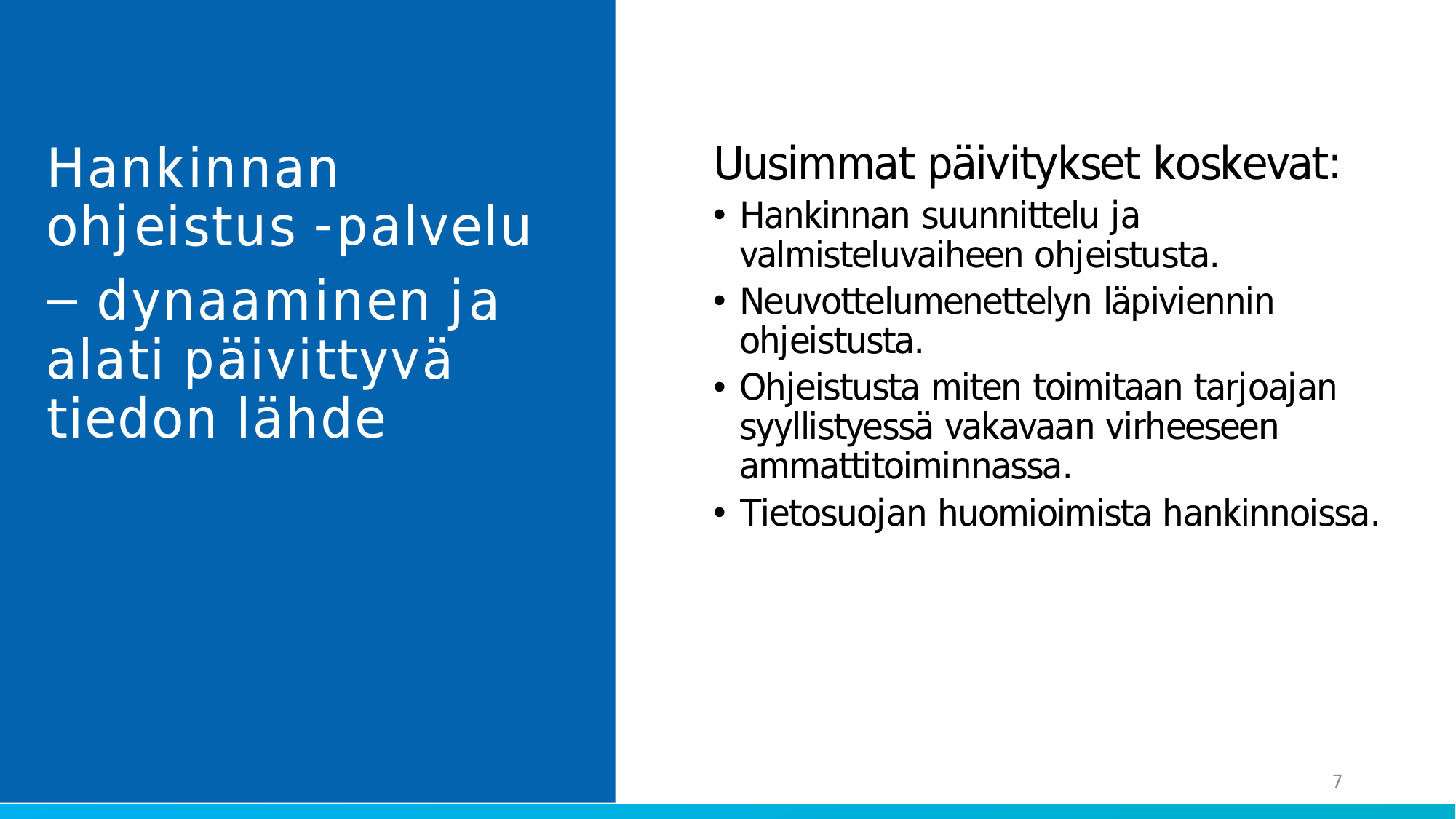

Hankinnan ohjeistus -palvelu
– dynaaminen ja alati päivittyvä tiedon lähde
Uusimmat päivitykset koskevat:
Hankinnan suunnittelu ja valmisteluvaiheen ohjeistusta.
Neuvottelumenettelyn läpiviennin ohjeistusta.
Ohjeistusta miten toimitaan tarjoajan syyllistyessä vakavaan virheeseen ammattitoiminnassa.
Tietosuojan huomioimista hankinnoissa.

7